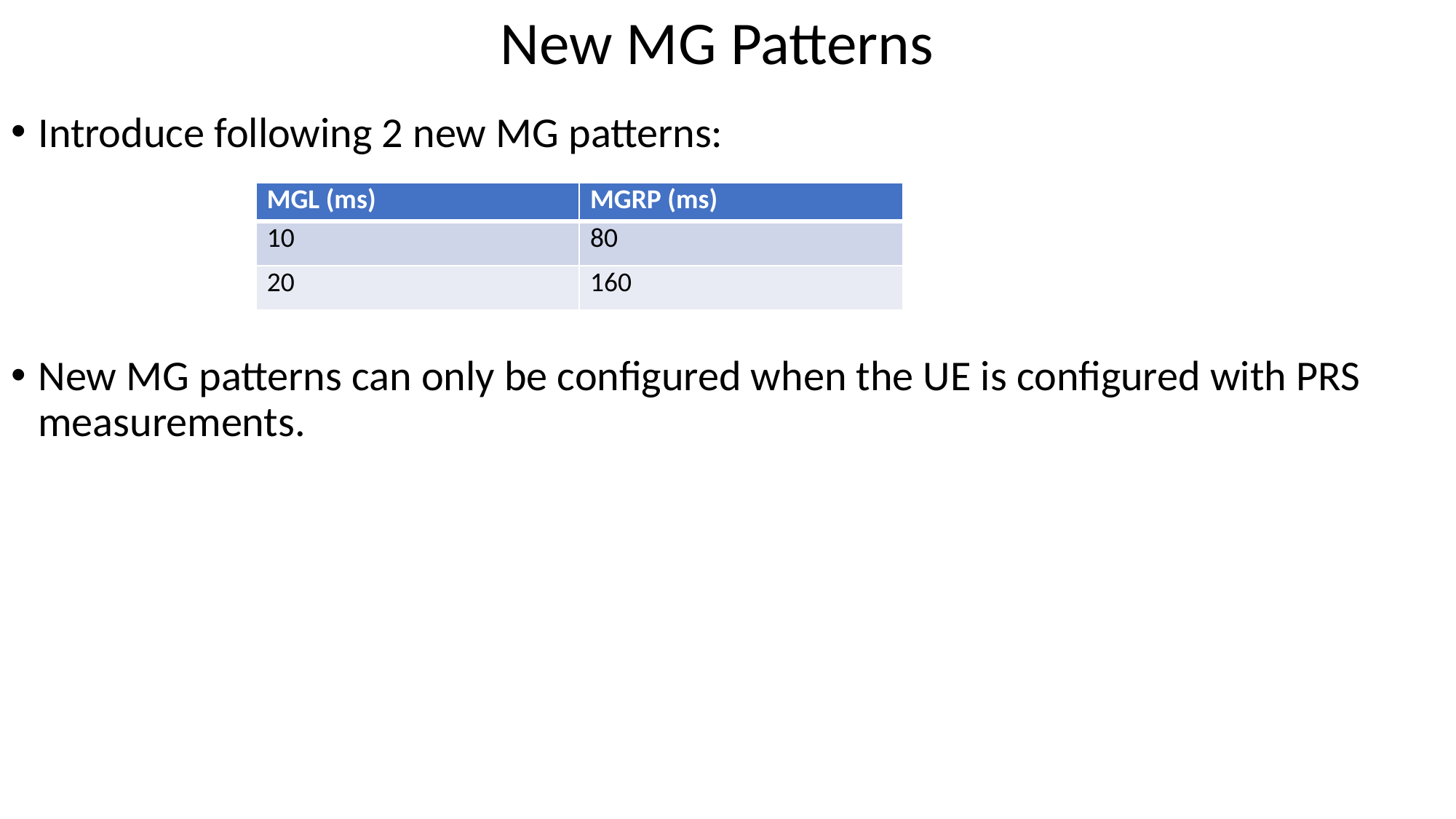

# New MG Patterns
Introduce following 2 new MG patterns:

New MG patterns can only be configured when the UE is configured with PRS measurements.

| MGL (ms) | MGRP (ms) |
| --- | --- |
| 10 | 80 |
| 20 | 160 |